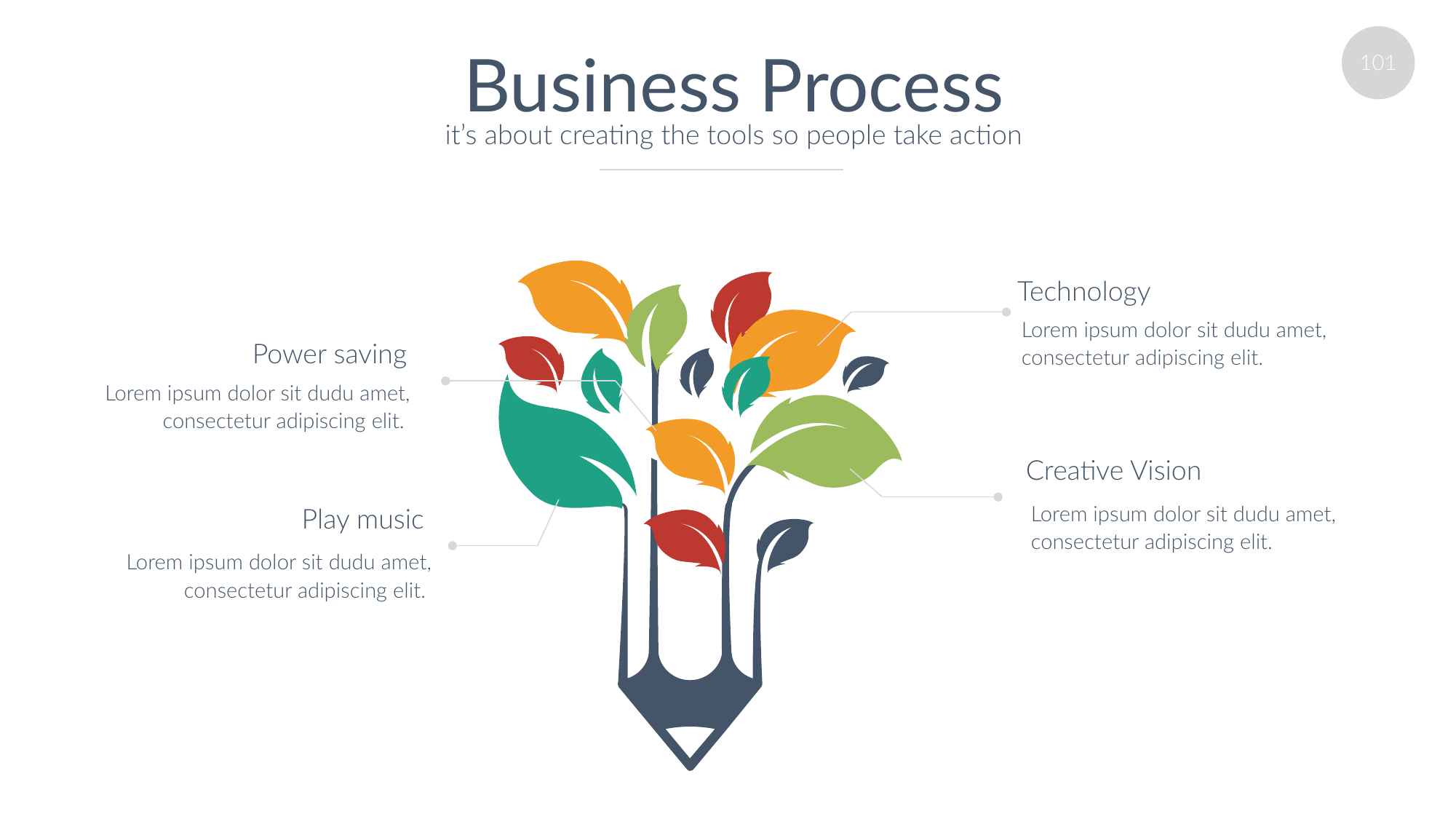

# Business Process
it’s about creating the tools so people take action

Technology
Lorem ipsum dolor sit dudu amet, consectetur adipiscing elit.
Power saving
Lorem ipsum dolor sit dudu amet, consectetur adipiscing elit.
Creative Vision
Lorem ipsum dolor sit dudu amet, consectetur adipiscing elit.
Play music
Lorem ipsum dolor sit dudu amet, consectetur adipiscing elit.